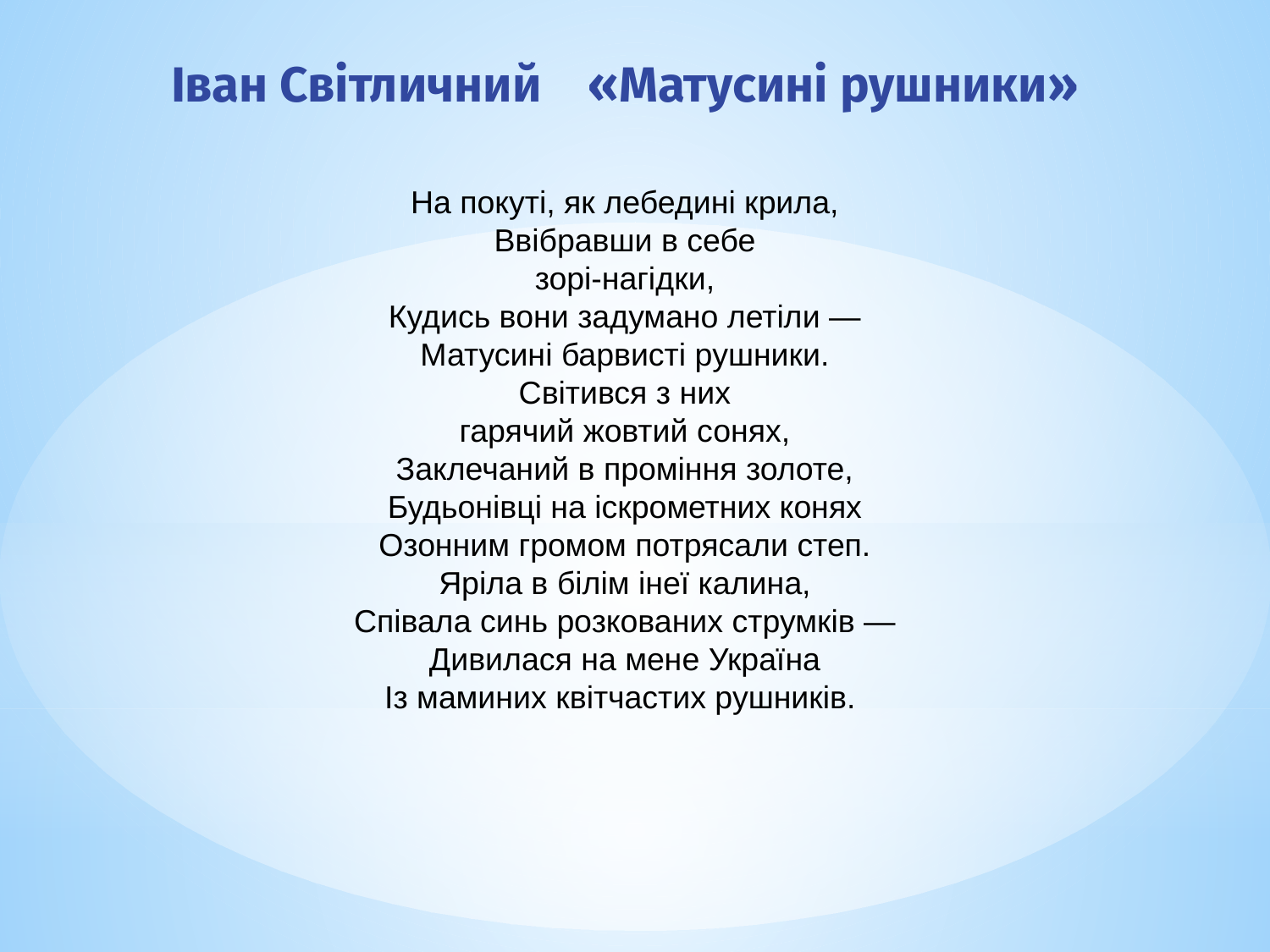

Іван Світличний    «Матусині рушники»
На покуті, як лебедині крила,
Ввібравши в себе
зорі-нагідки,
Кудись вони задумано летіли —
Матусині барвисті рушники.
Світився з них
гарячий жовтий сонях,
Заклечаний в проміння золоте,
Будьонівці на іскрометних конях
Озонним громом потрясали степ.
Яріла в білім інеї калина,
Співала синь розкованих струмків —
Дивилася на мене Україна
Із маминих квітчастих рушників.